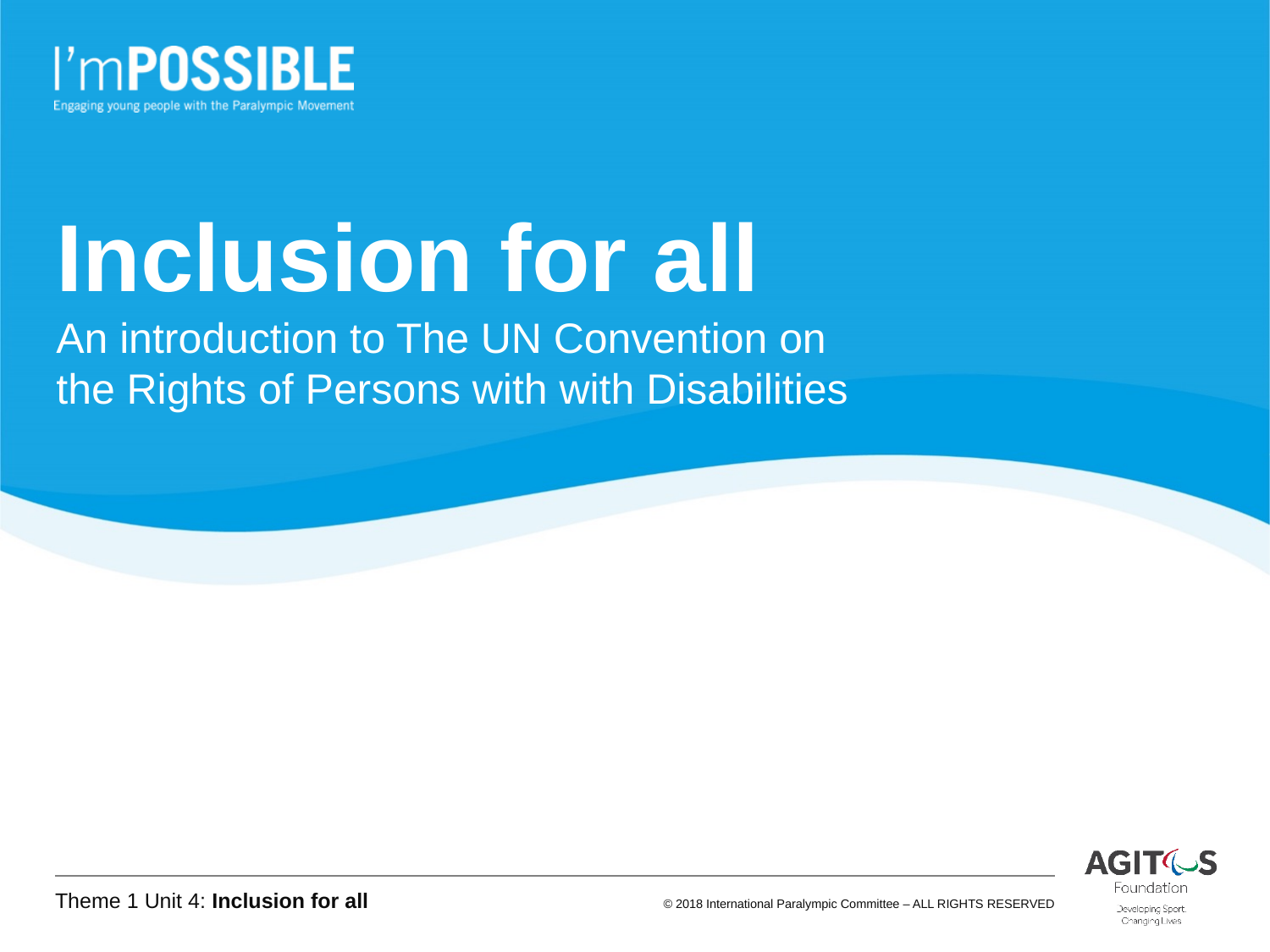

Inclusion for all
An introduction to The UN Convention on
the Rights of Persons with with Disabilities